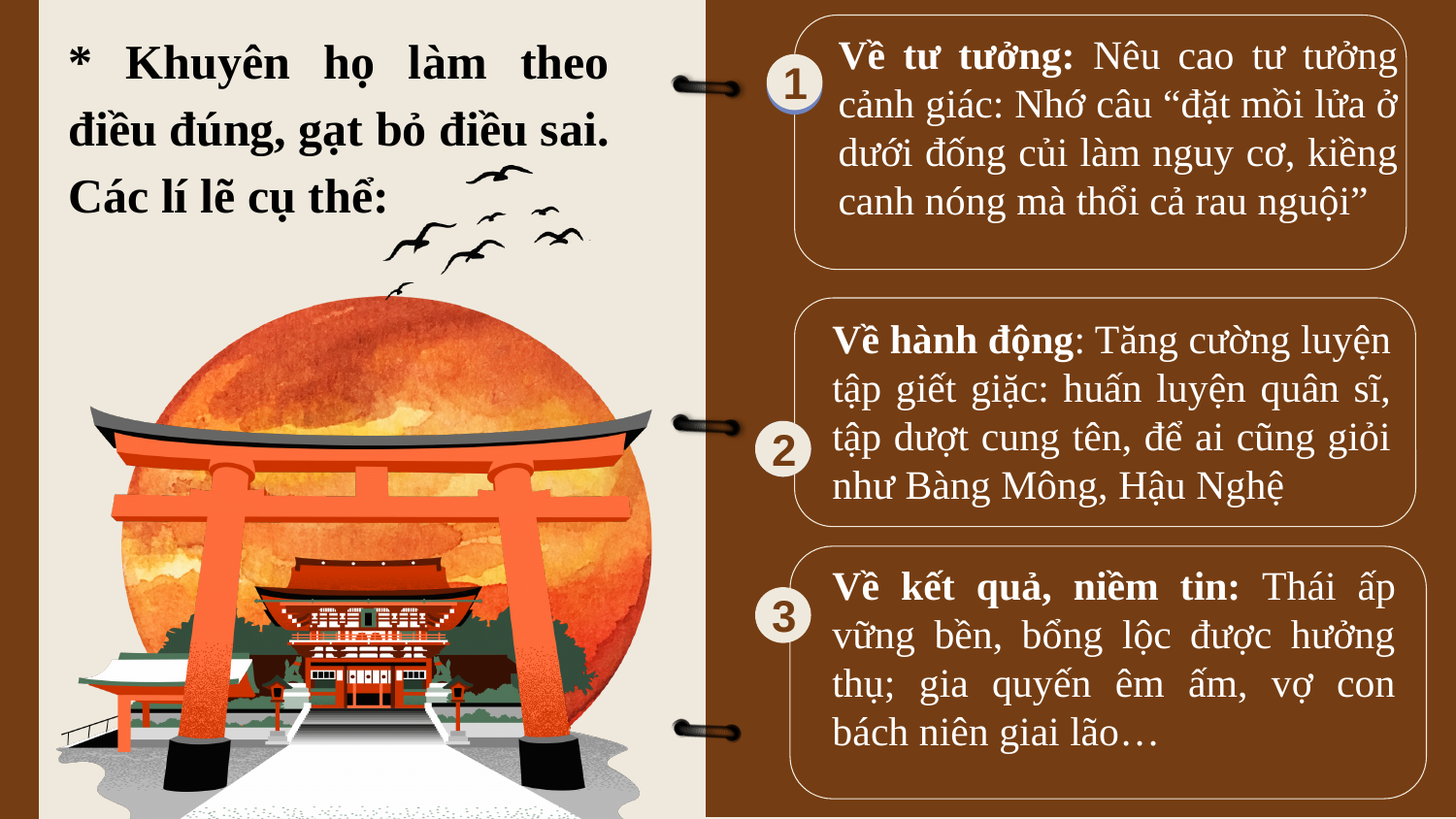

* Khuyên họ làm theo điều đúng, gạt bỏ điều sai. Các lí lẽ cụ thể:

Về tư tưởng: Nêu cao tư tưởng cảnh giác: Nhớ câu “đặt mồi lửa ở dưới đống củi làm nguy cơ, kiềng canh nóng mà thổi cả rau nguội”
1

1

Về hành động: Tăng cường luyện tập giết giặc: huấn luyện quân sĩ, tập dượt cung tên, để ai cũng giỏi như Bàng Mông, Hậu Nghệ

2

2

Về kết quả, niềm tin: Thái ấp vững bền, bổng lộc được hưởng thụ; gia quyến êm ấm, vợ con bách niên giai lão…

3